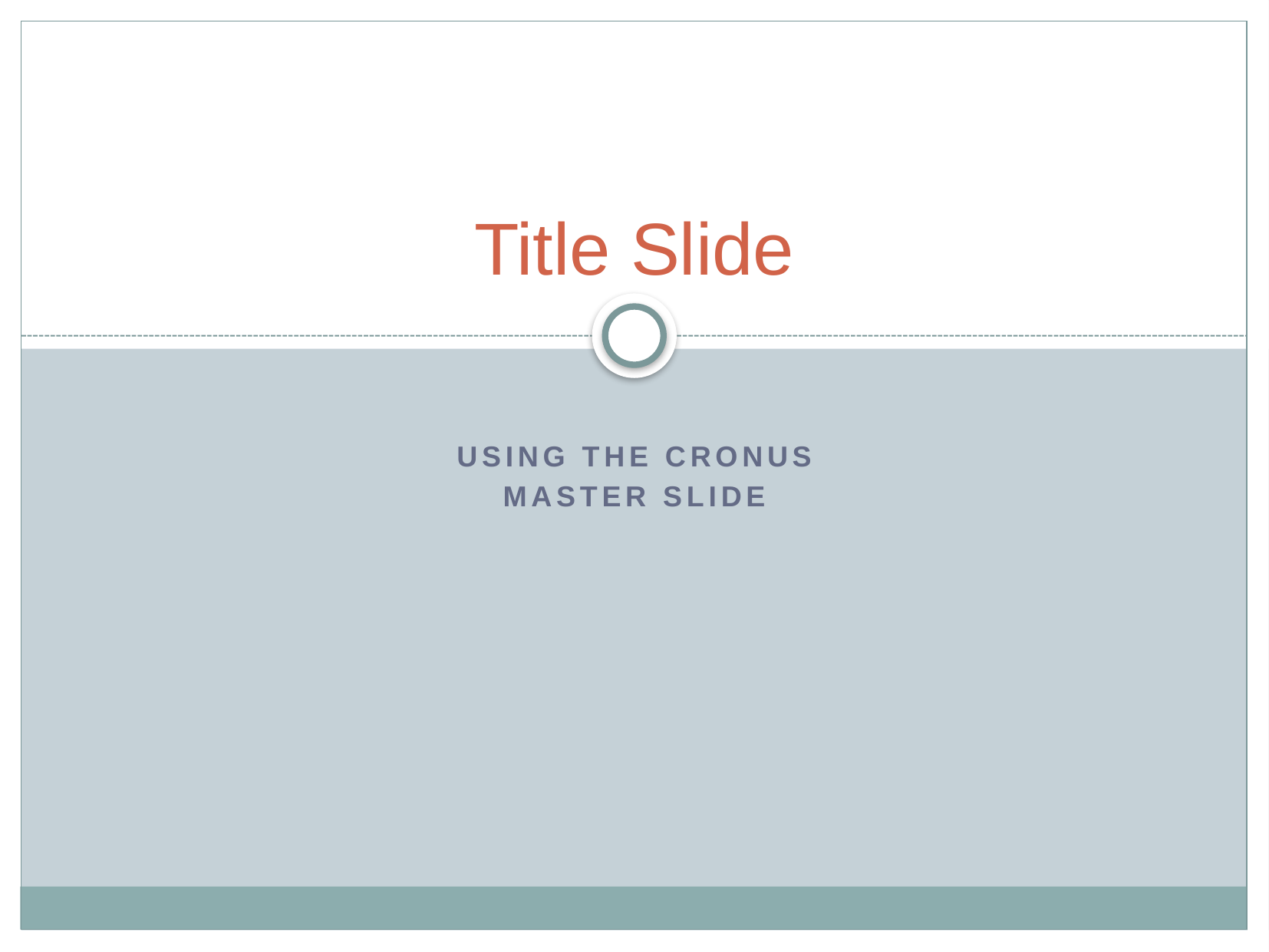

# Title Slide

Using the Cronus
Master Slide